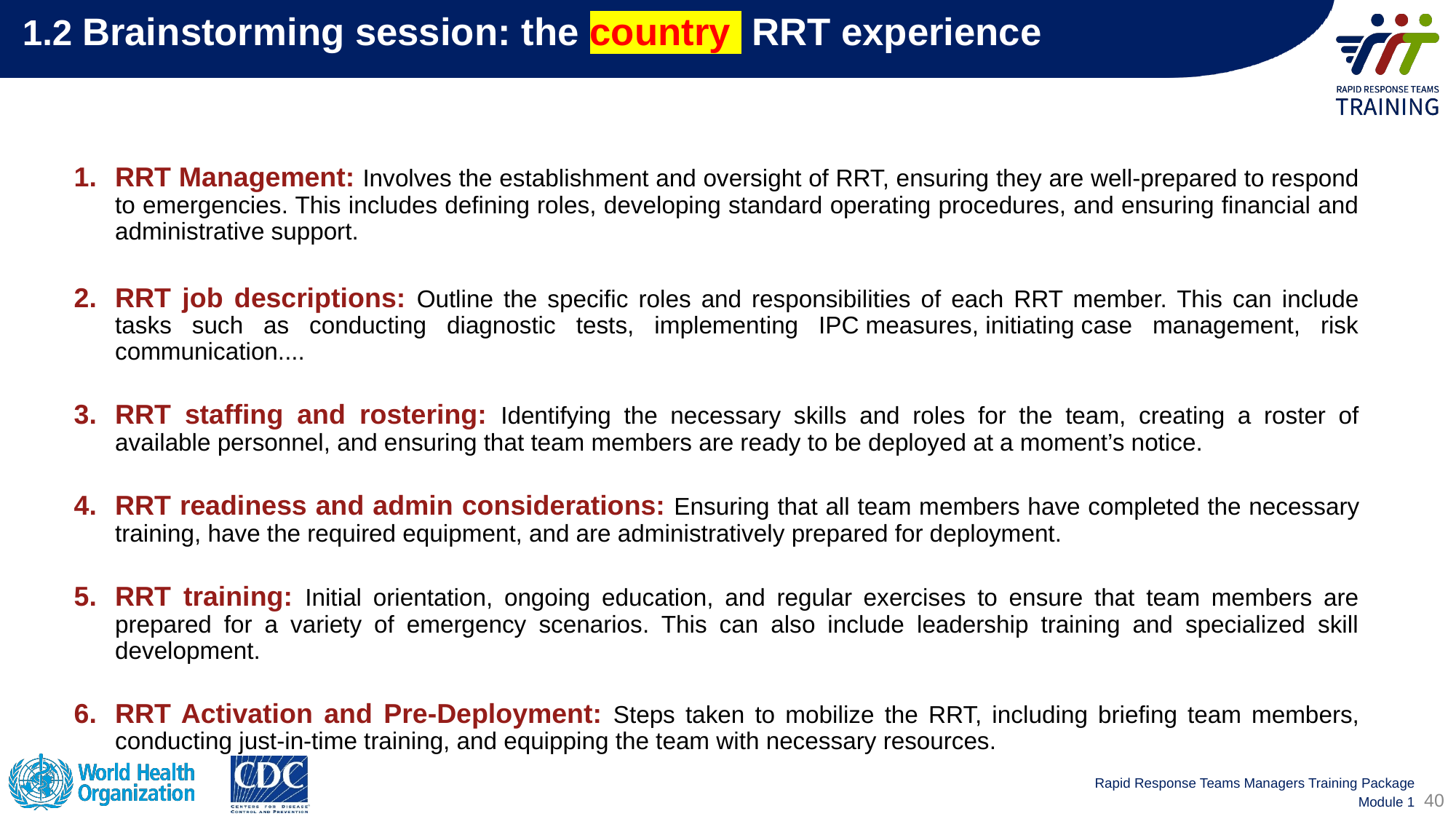

1.2 Brainstorming session: the country  RRT experience

RRT Management: Involves the establishment and oversight of RRT, ensuring they are well-prepared to respond to emergencies. This includes defining roles, developing standard operating procedures, and ensuring financial and administrative support.

RRT job descriptions: Outline the specific roles and responsibilities of each RRT member. This can include tasks such as conducting diagnostic tests, implementing IPC measures, initiating case management, risk communication....

RRT staffing and rostering: Identifying the necessary skills and roles for the team, creating a roster of available personnel, and ensuring that team members are ready to be deployed at a moment’s notice.

RRT readiness and admin considerations: Ensuring that all team members have completed the necessary training, have the required equipment, and are administratively prepared for deployment.

RRT training: Initial orientation, ongoing education, and regular exercises to ensure that team members are prepared for a variety of emergency scenarios. This can also include leadership training and specialized skill development.

RRT Activation and Pre-Deployment: Steps taken to mobilize the RRT, including briefing team members, conducting just-in-time training, and equipping the team with necessary resources.

40